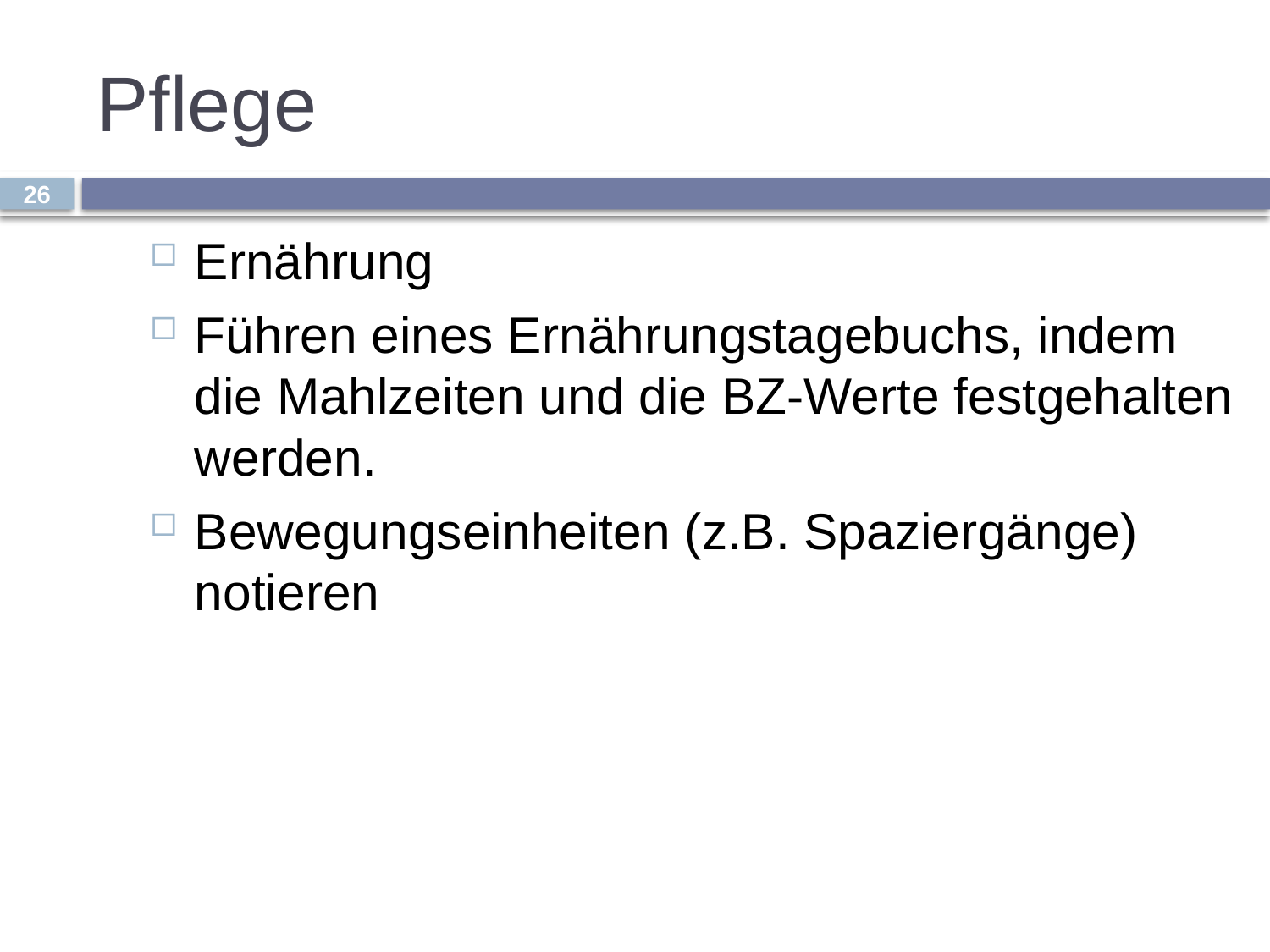

# Pflege
26
Ernährung
Führen eines Ernährungstagebuchs, indem die Mahlzeiten und die BZ-Werte festgehalten werden.
Bewegungseinheiten (z.B. Spaziergänge) notieren